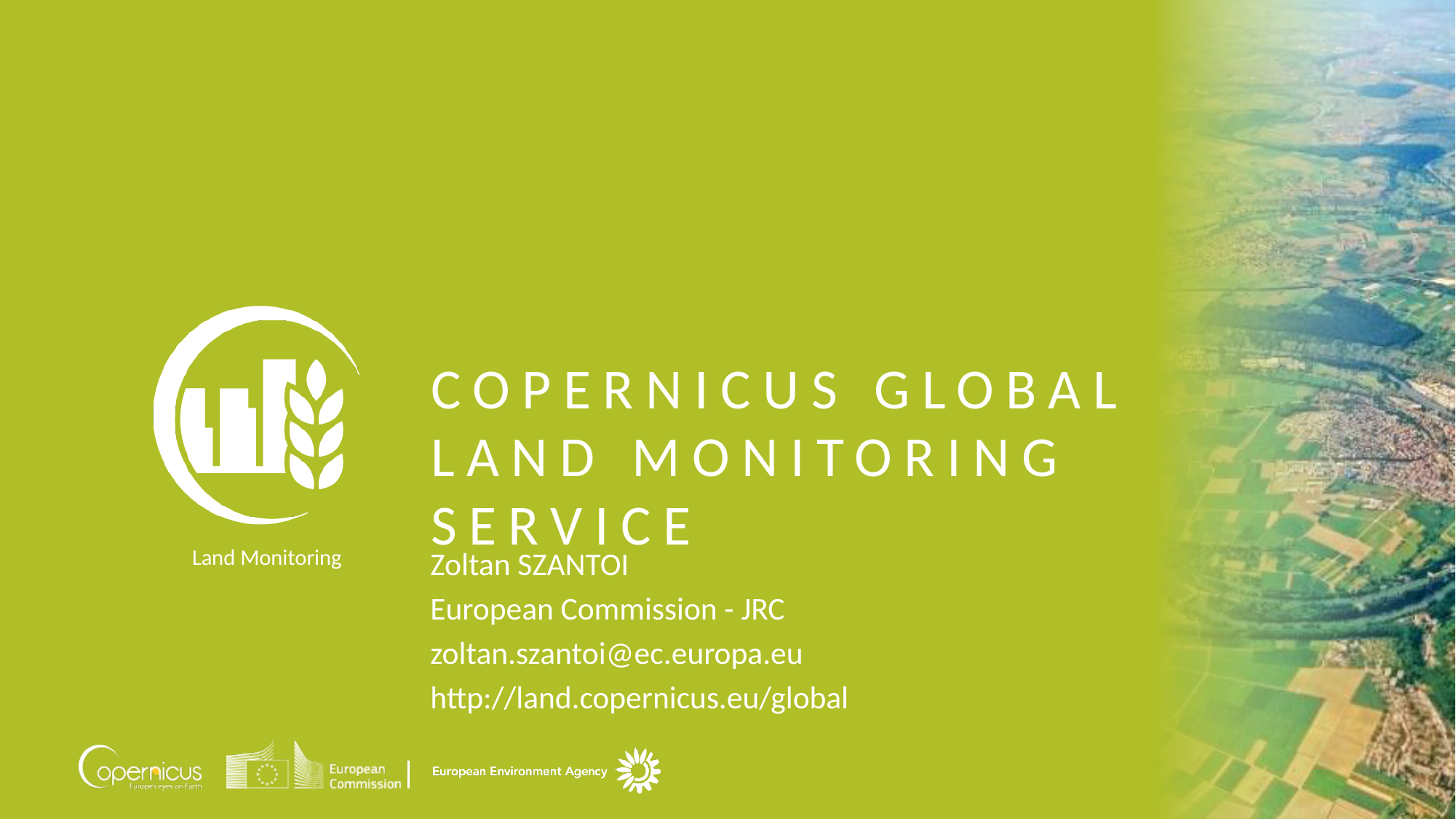

# Copernicus Global Land monitoring service
Zoltan SZANTOI
European Commission - JRC
zoltan.szantoi@ec.europa.eu
http://land.copernicus.eu/global